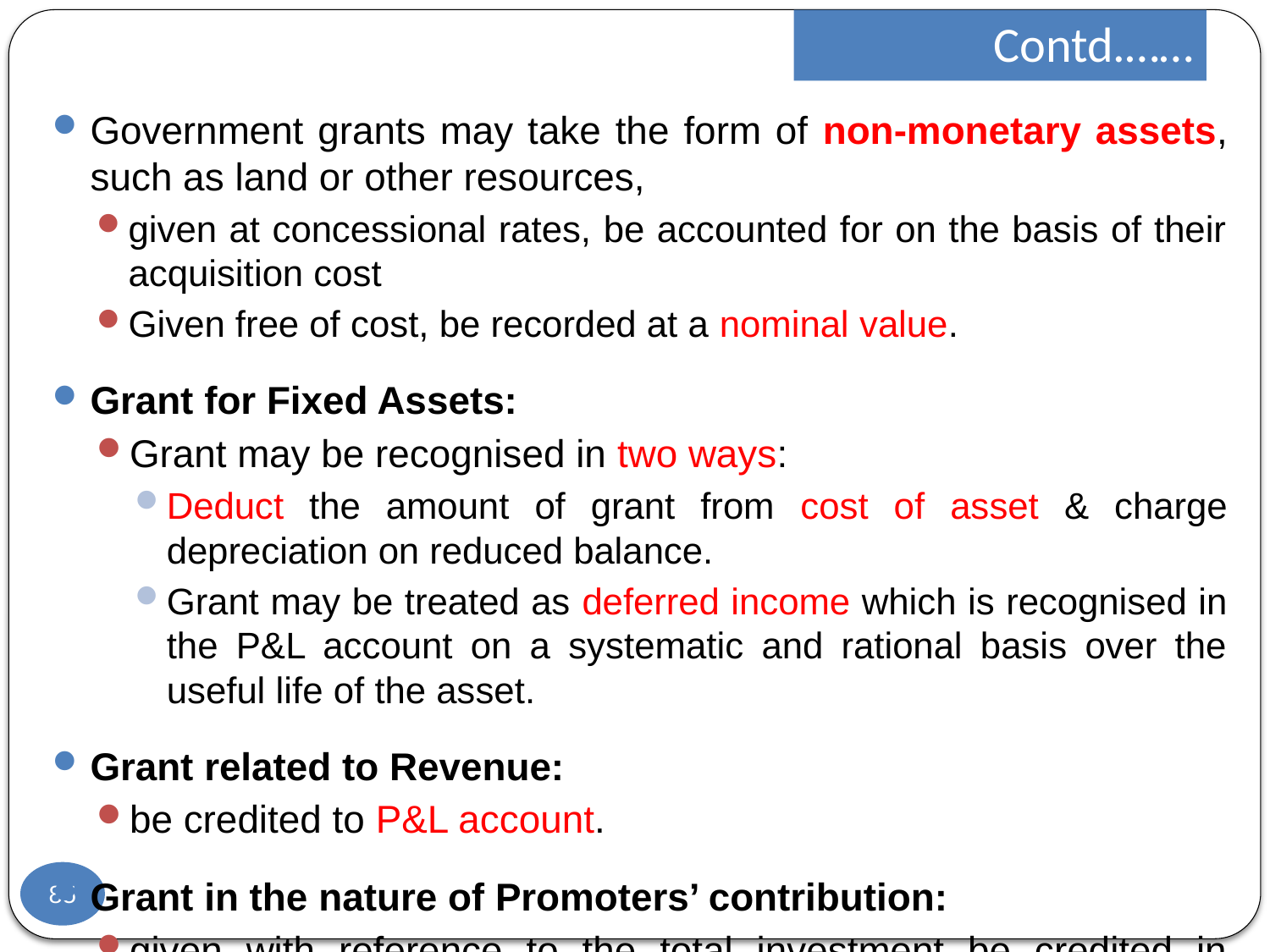

Contd.……
Government grants may take the form of non-monetary assets, such as land or other resources,
given at concessional rates, be accounted for on the basis of their acquisition cost
Given free of cost, be recorded at a nominal value.

Grant for Fixed Assets:
Grant may be recognised in two ways:
Deduct the amount of grant from cost of asset & charge depreciation on reduced balance.
Grant may be treated as deferred income which is recognised in the P&L account on a systematic and rational basis over the useful life of the asset.

Grant related to Revenue:
be credited to P&L account.

Grant in the nature of Promoters’ contribution:
given with reference to the total investment be credited in capital reserve.
85